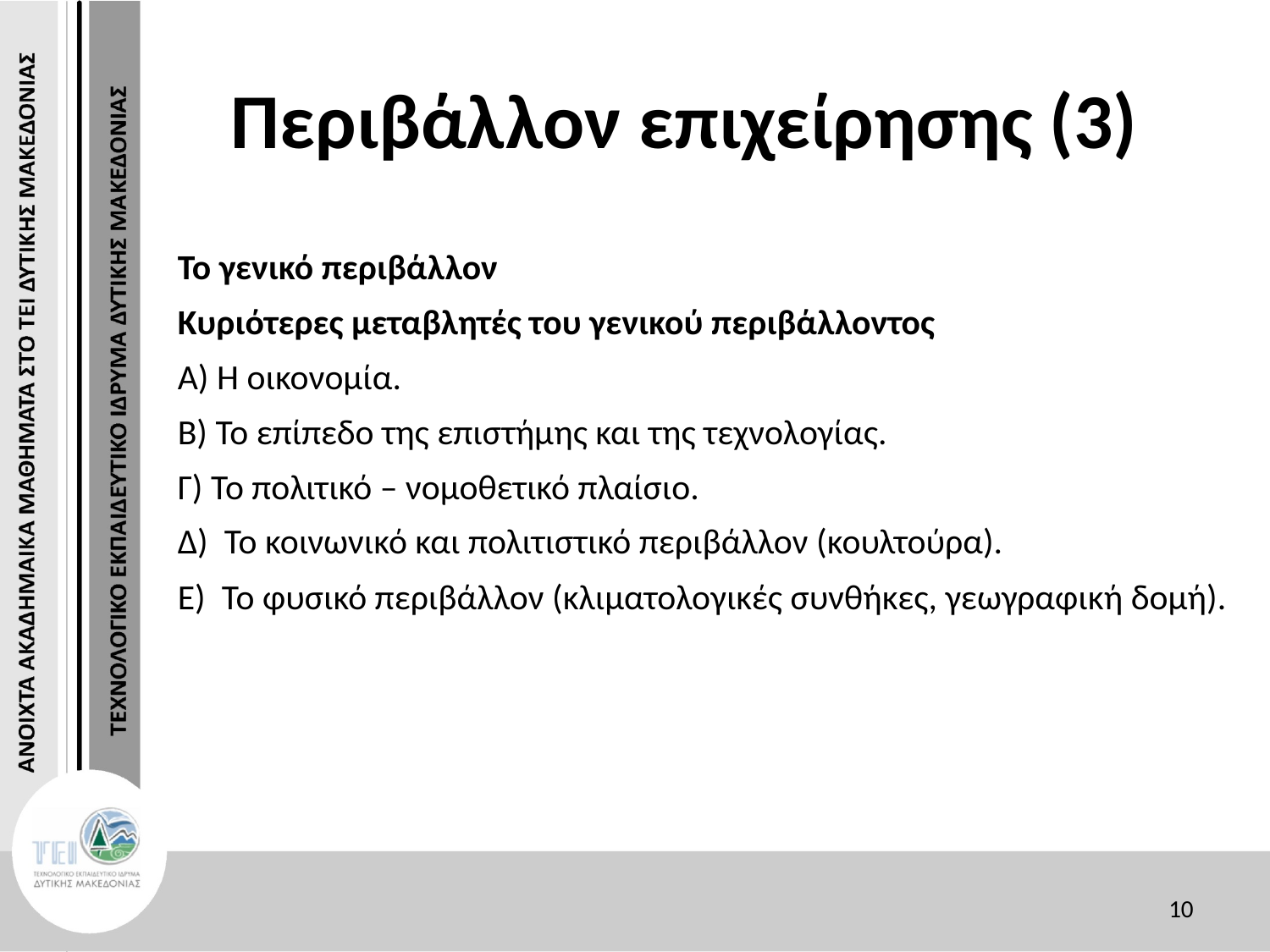

# Περιβάλλον επιχείρησης (3)
Το γενικό περιβάλλον
Κυριότερες μεταβλητές του γενικού περιβάλλοντος
Α) Η οικονομία.
Β) Το επίπεδο της επιστήμης και της τεχνολογίας.
Γ) Το πολιτικό – νομοθετικό πλαίσιο.
Δ)  Το κοινωνικό και πολιτιστικό περιβάλλον (κουλτούρα).
Ε)  Το φυσικό περιβάλλον (κλιματολογικές συνθήκες, γεωγραφική δομή).

10